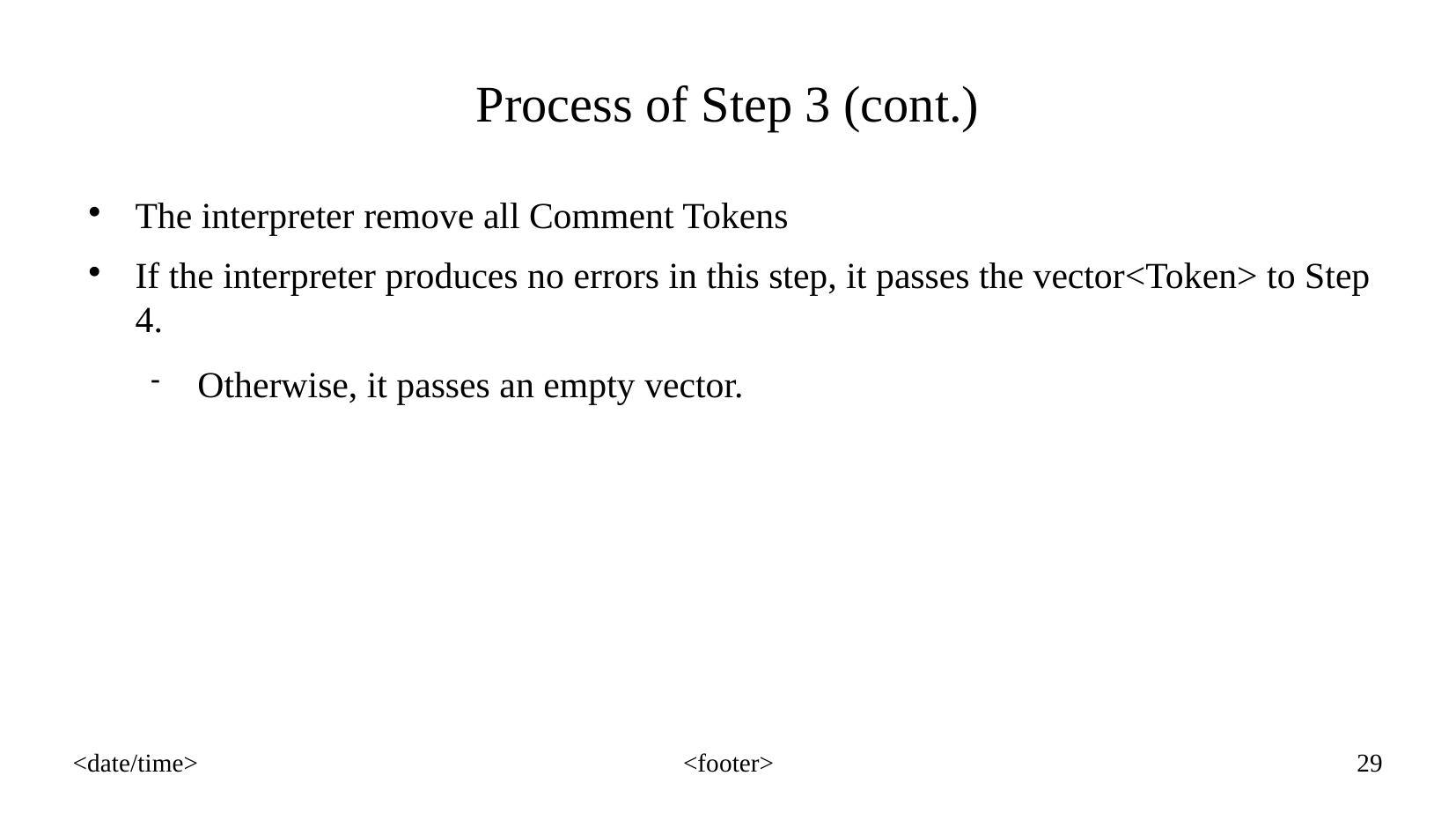

Process of Step 3 (cont.)
The interpreter remove all Comment Tokens
If the interpreter produces no errors in this step, it passes the vector<Token> to Step 4.
Otherwise, it passes an empty vector.